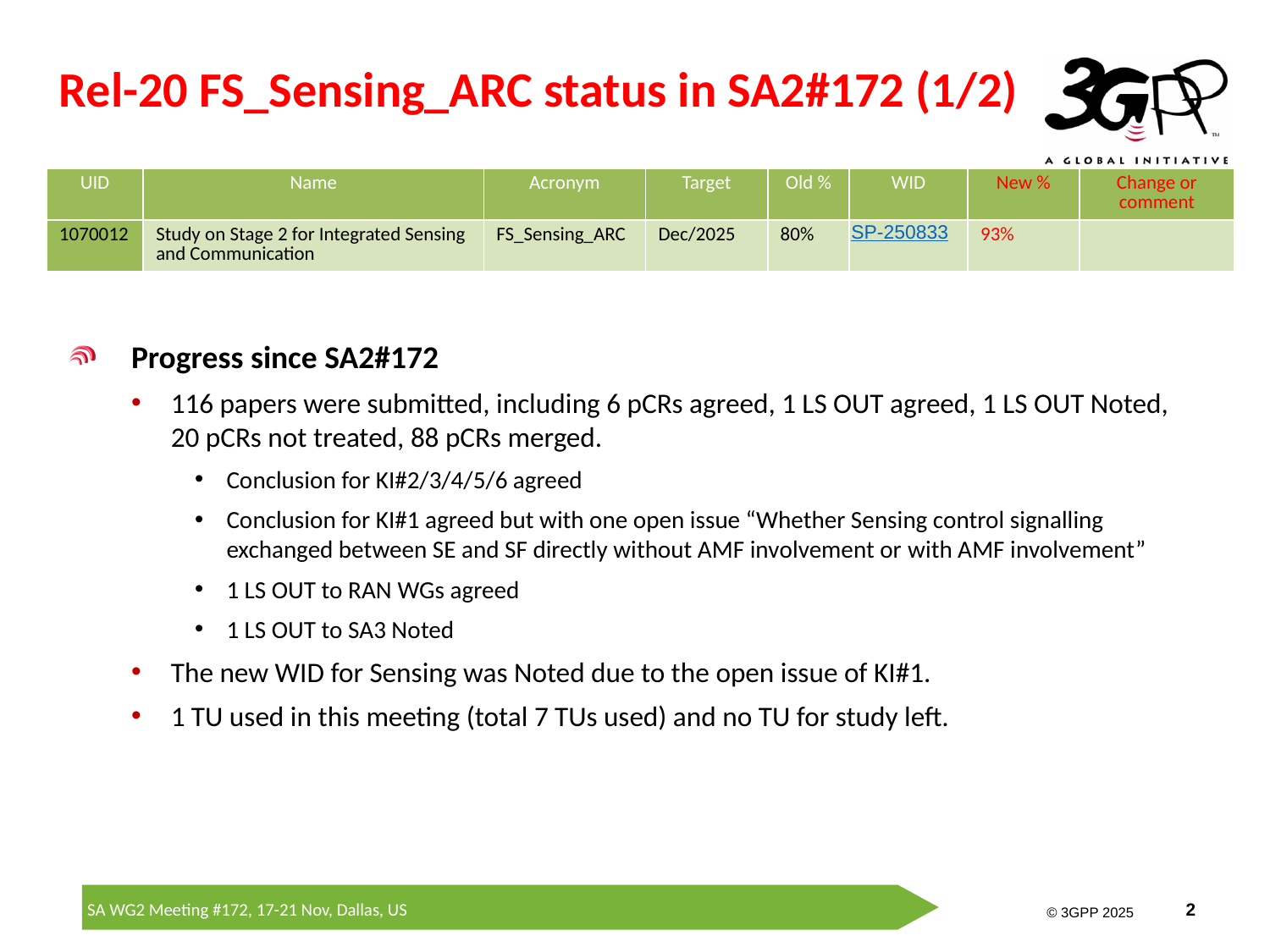

# Rel-20 FS_Sensing_ARC status in SA2#172 (1/2)
| UID | Name | Acronym | Target | Old % | WID | New % | Change or comment |
| --- | --- | --- | --- | --- | --- | --- | --- |
| 1070012 | Study on Stage 2 for Integrated Sensing and Communication | FS\_Sensing\_ARC | Dec/2025 | 80% | SP-250833 | 93% |  |
Progress since SA2#172
116 papers were submitted, including 6 pCRs agreed, 1 LS OUT agreed, 1 LS OUT Noted, 20 pCRs not treated, 88 pCRs merged.
Conclusion for KI#2/3/4/5/6 agreed
Conclusion for KI#1 agreed but with one open issue “Whether Sensing control signalling exchanged between SE and SF directly without AMF involvement or with AMF involvement”
1 LS OUT to RAN WGs agreed
1 LS OUT to SA3 Noted
The new WID for Sensing was Noted due to the open issue of KI#1.
1 TU used in this meeting (total 7 TUs used) and no TU for study left.